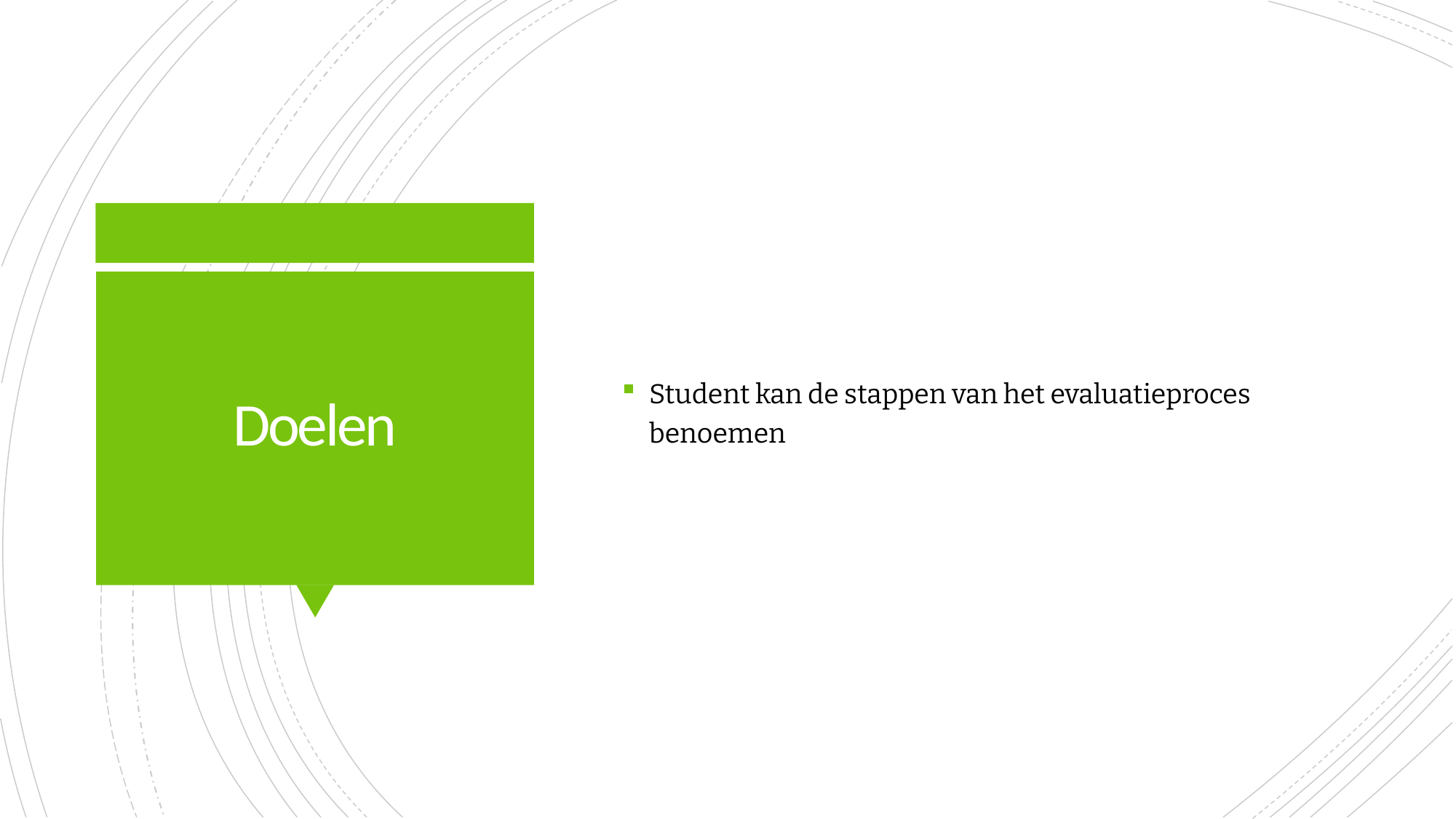

Student kan de stappen van het evaluatieproces benoemen
# Doelen